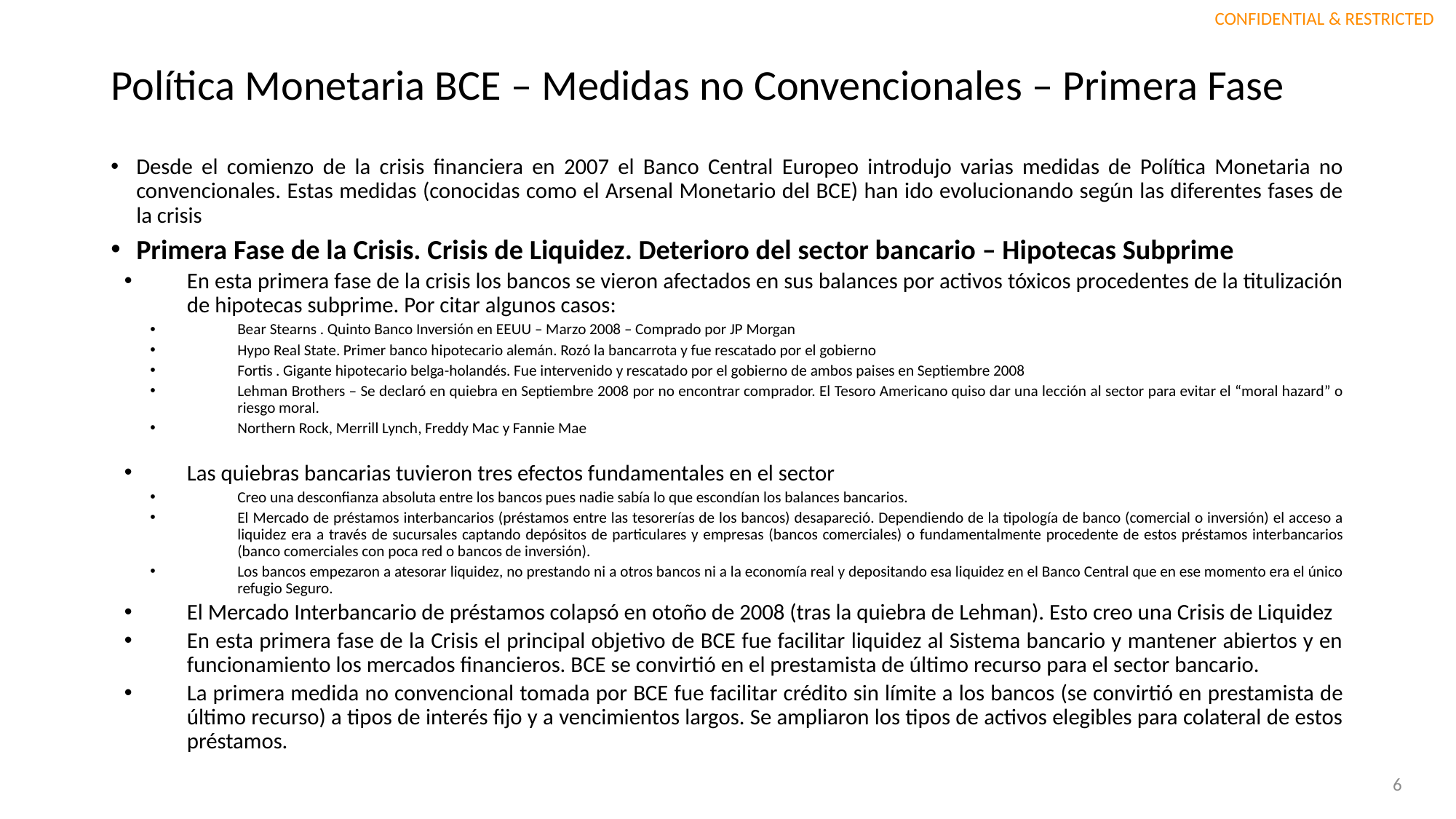

# Política Monetaria BCE – Medidas no Convencionales – Primera Fase
Desde el comienzo de la crisis financiera en 2007 el Banco Central Europeo introdujo varias medidas de Política Monetaria no convencionales. Estas medidas (conocidas como el Arsenal Monetario del BCE) han ido evolucionando según las diferentes fases de la crisis
Primera Fase de la Crisis. Crisis de Liquidez. Deterioro del sector bancario – Hipotecas Subprime
En esta primera fase de la crisis los bancos se vieron afectados en sus balances por activos tóxicos procedentes de la titulización de hipotecas subprime. Por citar algunos casos:
Bear Stearns . Quinto Banco Inversión en EEUU – Marzo 2008 – Comprado por JP Morgan
Hypo Real State. Primer banco hipotecario alemán. Rozó la bancarrota y fue rescatado por el gobierno
Fortis . Gigante hipotecario belga-holandés. Fue intervenido y rescatado por el gobierno de ambos paises en Septiembre 2008
Lehman Brothers – Se declaró en quiebra en Septiembre 2008 por no encontrar comprador. El Tesoro Americano quiso dar una lección al sector para evitar el “moral hazard” o riesgo moral.
Northern Rock, Merrill Lynch, Freddy Mac y Fannie Mae

Las quiebras bancarias tuvieron tres efectos fundamentales en el sector
Creo una desconfianza absoluta entre los bancos pues nadie sabía lo que escondían los balances bancarios.
El Mercado de préstamos interbancarios (préstamos entre las tesorerías de los bancos) desapareció. Dependiendo de la tipología de banco (comercial o inversión) el acceso a liquidez era a través de sucursales captando depósitos de particulares y empresas (bancos comerciales) o fundamentalmente procedente de estos préstamos interbancarios (banco comerciales con poca red o bancos de inversión).
Los bancos empezaron a atesorar liquidez, no prestando ni a otros bancos ni a la economía real y depositando esa liquidez en el Banco Central que en ese momento era el único refugio Seguro.
El Mercado Interbancario de préstamos colapsó en otoño de 2008 (tras la quiebra de Lehman). Esto creo una Crisis de Liquidez
En esta primera fase de la Crisis el principal objetivo de BCE fue facilitar liquidez al Sistema bancario y mantener abiertos y en funcionamiento los mercados financieros. BCE se convirtió en el prestamista de último recurso para el sector bancario.
La primera medida no convencional tomada por BCE fue facilitar crédito sin límite a los bancos (se convirtió en prestamista de último recurso) a tipos de interés fijo y a vencimientos largos. Se ampliaron los tipos de activos elegibles para colateral de estos préstamos.

6